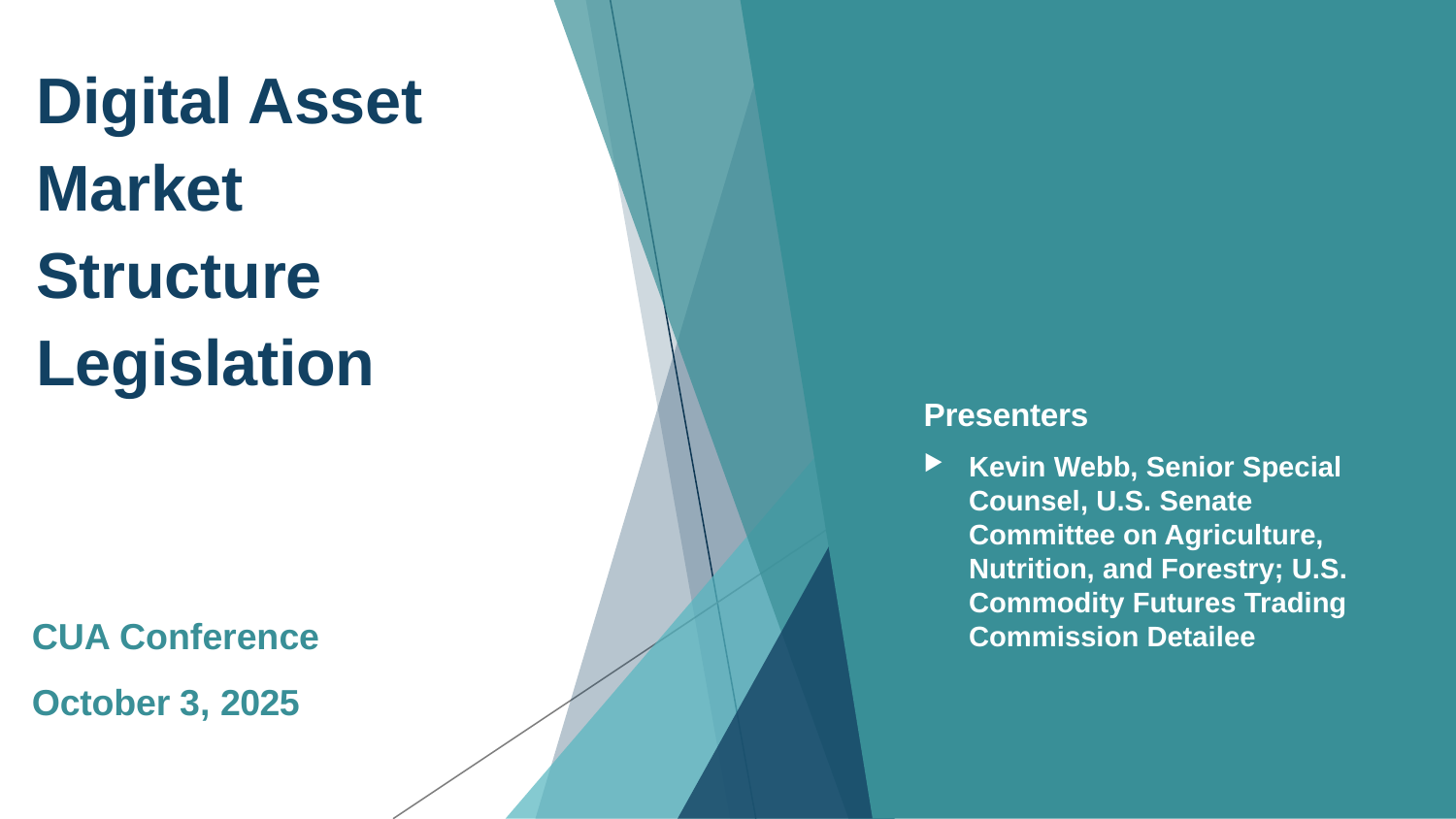

# Digital Asset Market Structure Legislation
Presenters
Kevin Webb, Senior Special Counsel, U.S. Senate Committee on Agriculture, Nutrition, and Forestry; U.S. Commodity Futures Trading Commission Detailee
CUA Conference
October 3, 2025